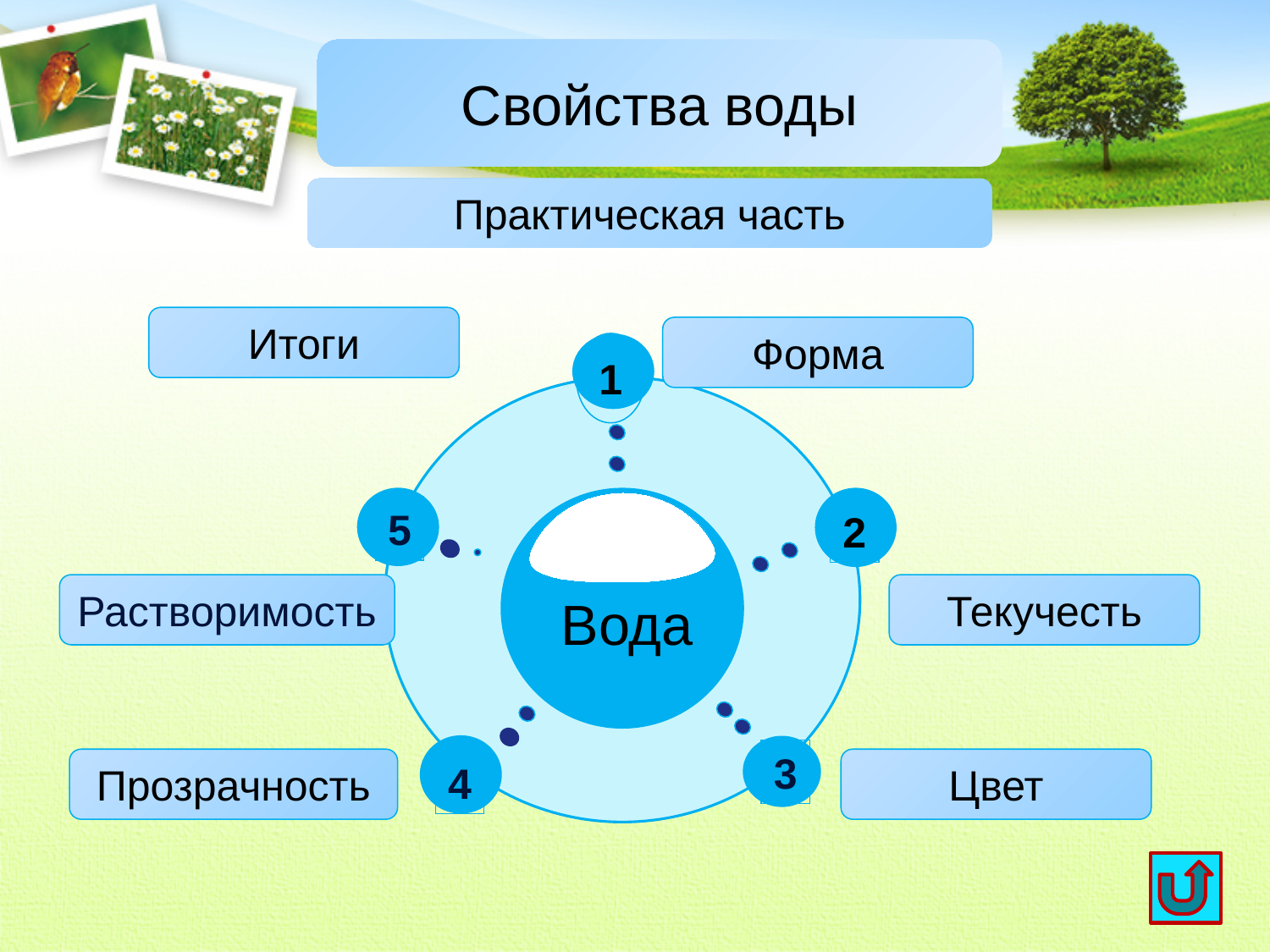

Свойства воды
Практическая часть
Итоги
Форма
1

5

2

Растворимость
Текучесть
Вода

4

3
Прозрачность
Цвет